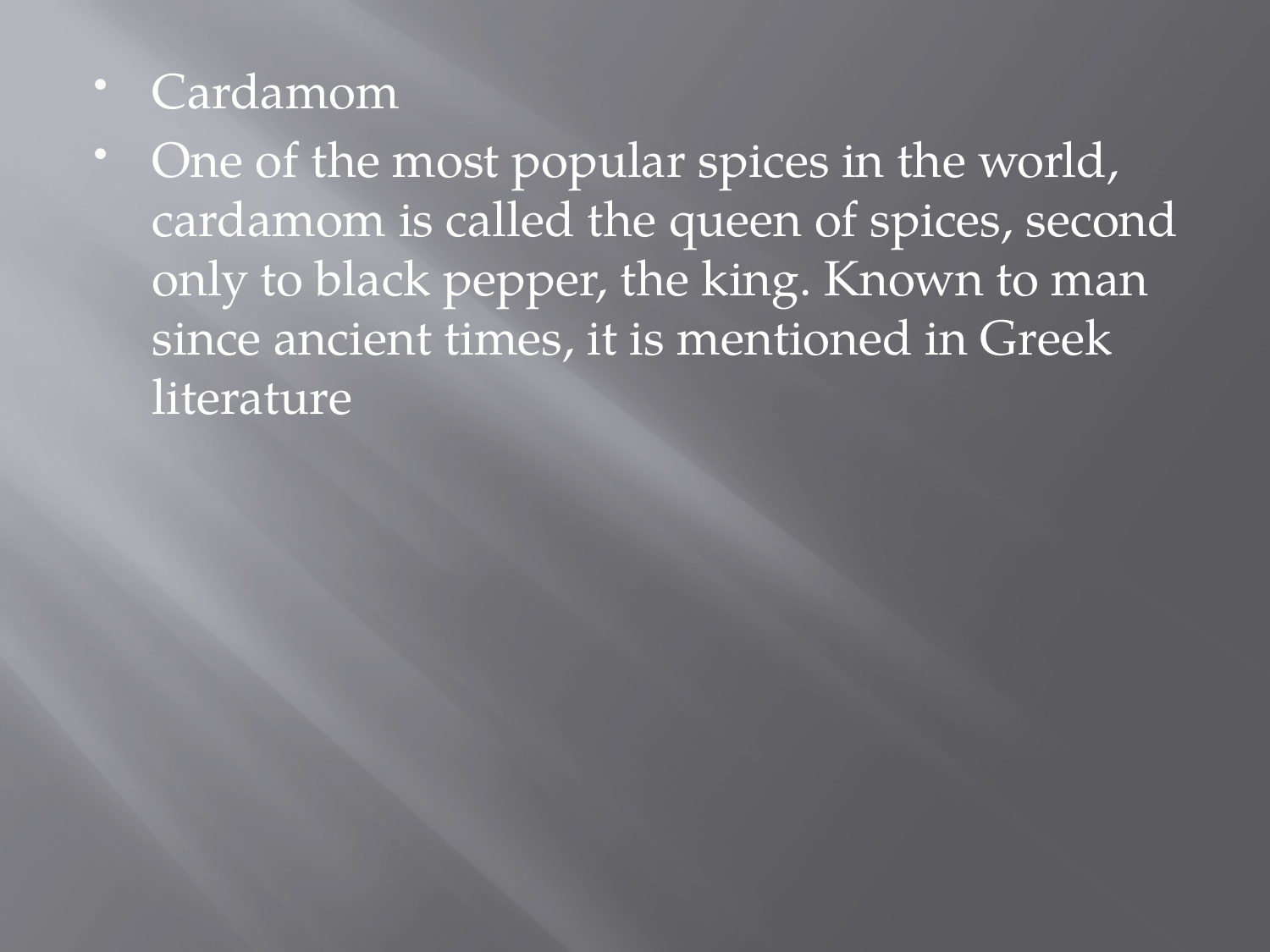

Cardamom
One of the most popular spices in the world, cardamom is called the queen of spices, second only to black pepper, the king. Known to man since ancient times, it is mentioned in Greek literature